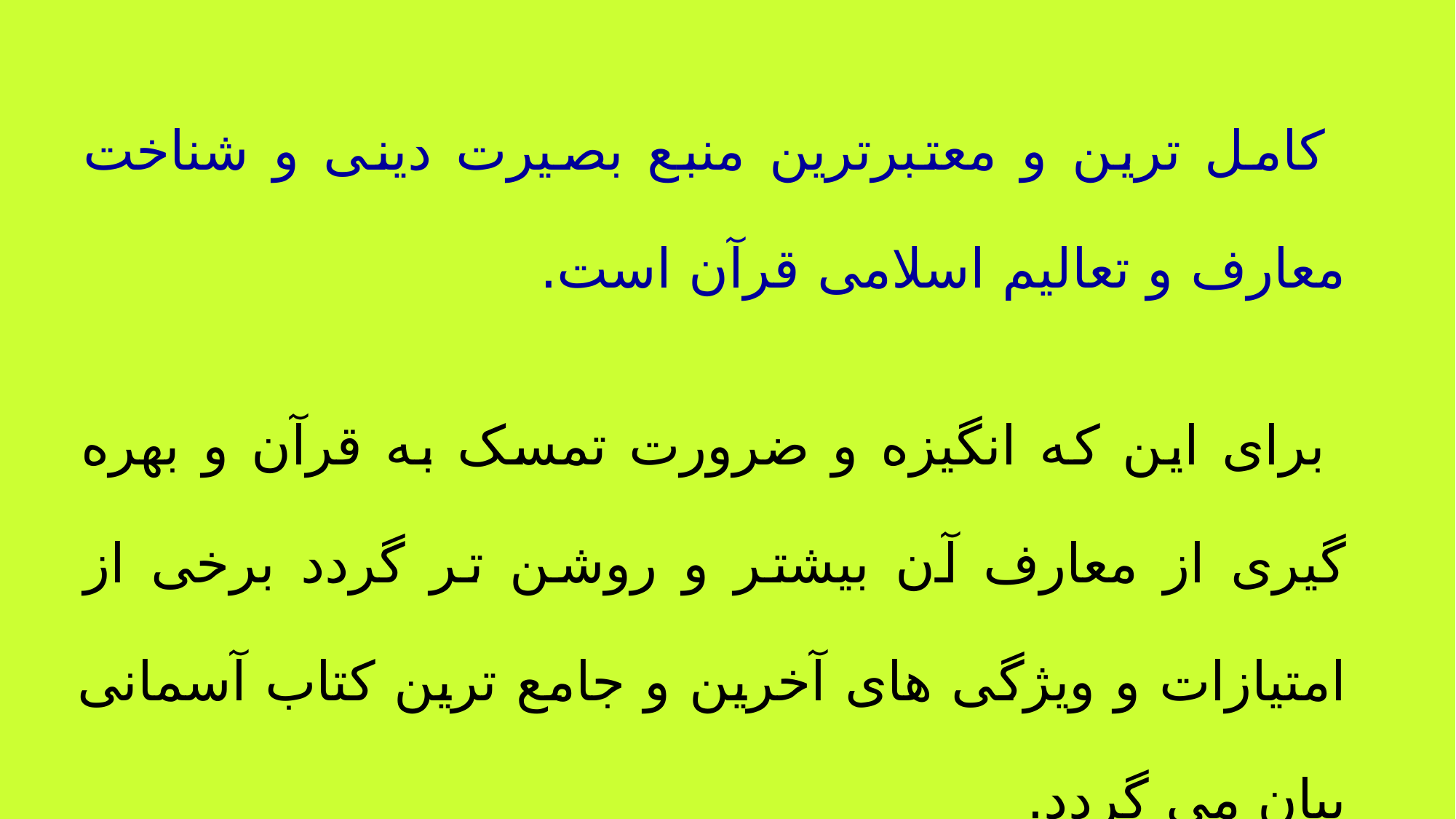

کامل ترین و معتبرترین منبع بصیرت دینی و شناخت معارف و تعالیم اسلامی قرآن است.

برای این که انگیزه و ضرورت تمسک به قرآن و بهره گیری از معارف آن بیشتر و روشن تر گردد برخی از امتیازات و ویژگی های آخرین و جامع ترین کتاب آسمانی بیان می گردد.